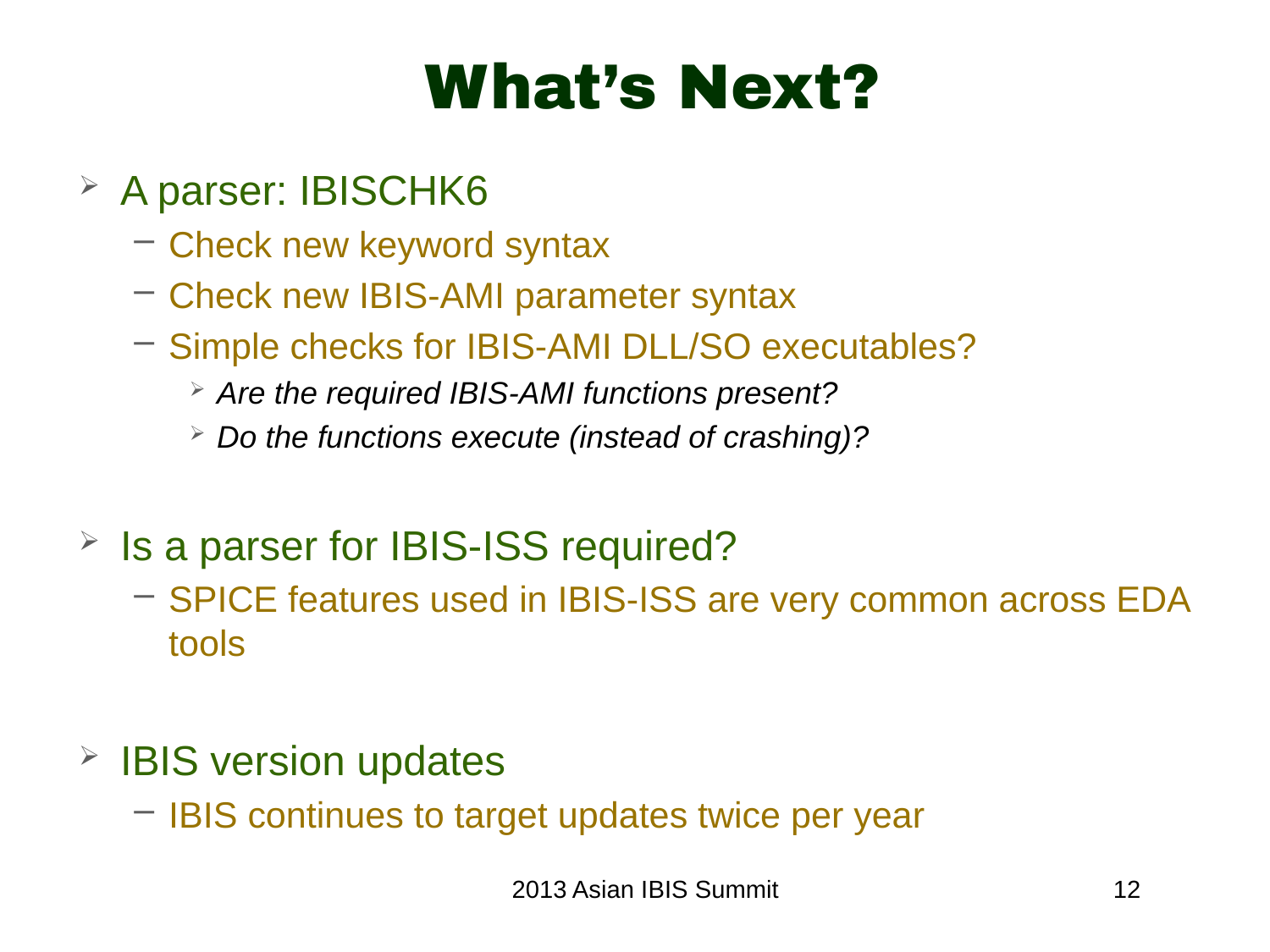

# What’s Next?
A parser: IBISCHK6
Check new keyword syntax
Check new IBIS-AMI parameter syntax
Simple checks for IBIS-AMI DLL/SO executables?
Are the required IBIS-AMI functions present?
Do the functions execute (instead of crashing)?

Is a parser for IBIS-ISS required?
SPICE features used in IBIS-ISS are very common across EDA tools

IBIS version updates
IBIS continues to target updates twice per year

2013 Asian IBIS Summit

12